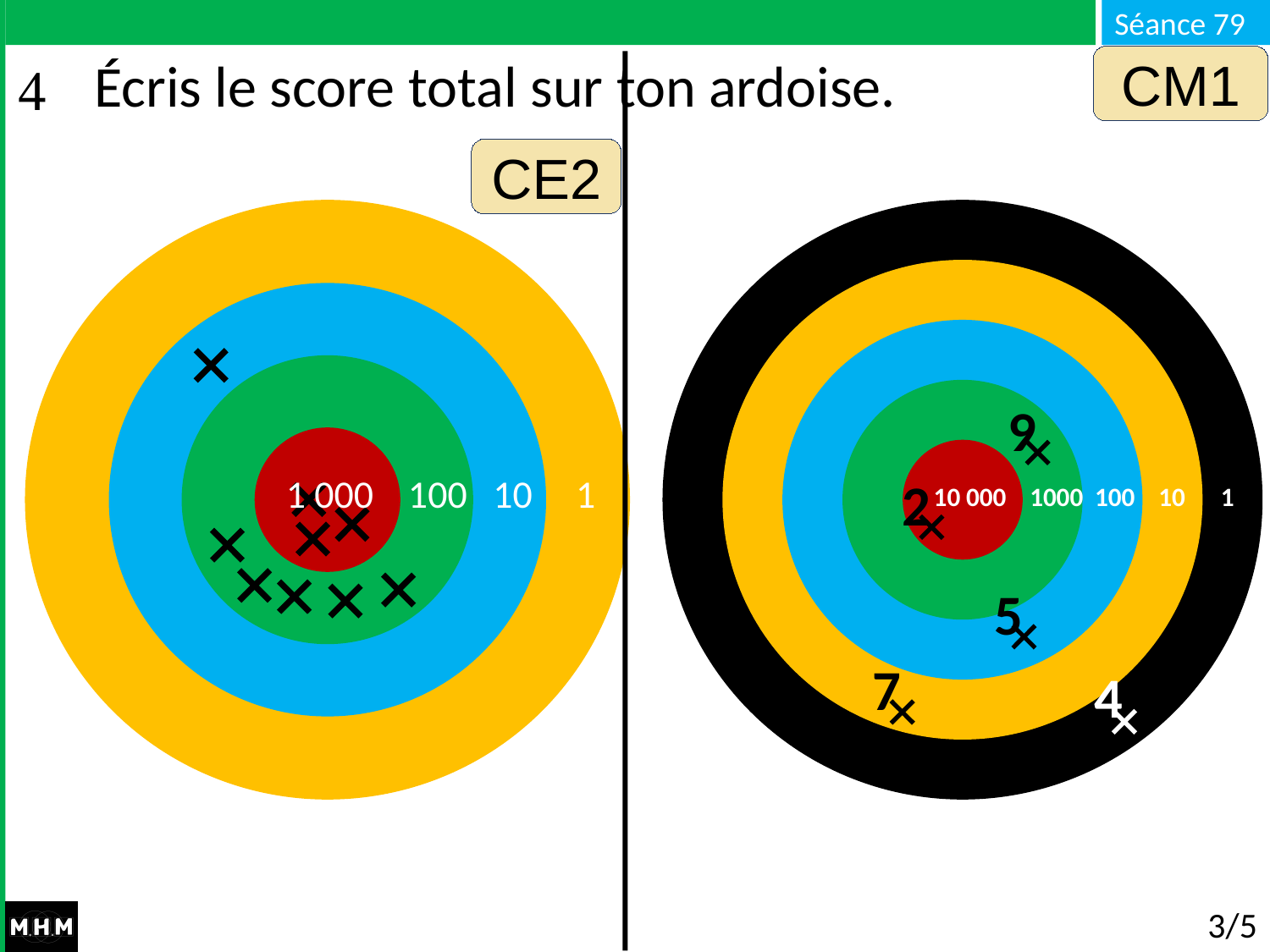

CM1
# Écris le score total sur ton ardoise.

CE2

9

1 000    100   10     1
2

10 000    1000  100    10      1

5

7

4

3/5